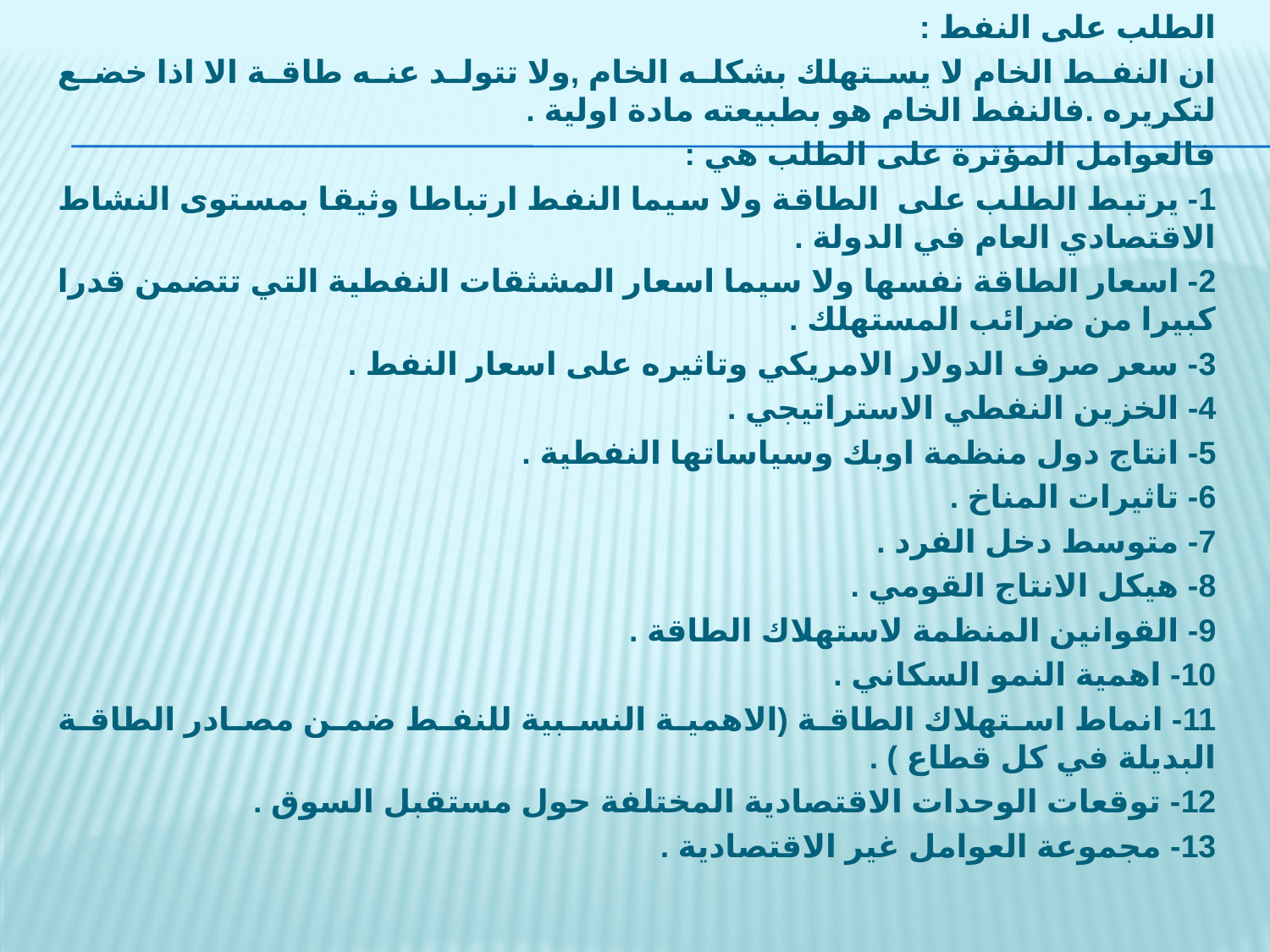

الطلب على النفط :
ان النفط الخام لا يستهلك بشكله الخام ,ولا تتولد عنه طاقة الا اذا خضع لتكريره .فالنفط الخام هو بطبيعته مادة اولية .
فالعوامل المؤثرة على الطلب هي :
1- يرتبط الطلب على  الطاقة ولا سيما النفط ارتباطا وثيقا بمستوى النشاط الاقتصادي العام في الدولة .
2- اسعار الطاقة نفسها ولا سيما اسعار المشثقات النفطية التي تتضمن قدرا كبيرا من ضرائب المستهلك .
3- سعر صرف الدولار الامريكي وتاثيره على اسعار النفط .
4- الخزين النفطي الاستراتيجي .
5- انتاج دول منظمة اوبك وسياساتها النفطية .
6- تاثيرات المناخ .
7- متوسط دخل الفرد .
8- هيكل الانتاج القومي .
9- القوانين المنظمة لاستهلاك الطاقة .
10- اهمية النمو السكاني .
11- انماط استهلاك الطاقة (الاهمية النسبية للنفط ضمن مصادر الطاقة البديلة في كل قطاع ) .
12- توقعات الوحدات الاقتصادية المختلفة حول مستقبل السوق .
13- مجموعة العوامل غير الاقتصادية .